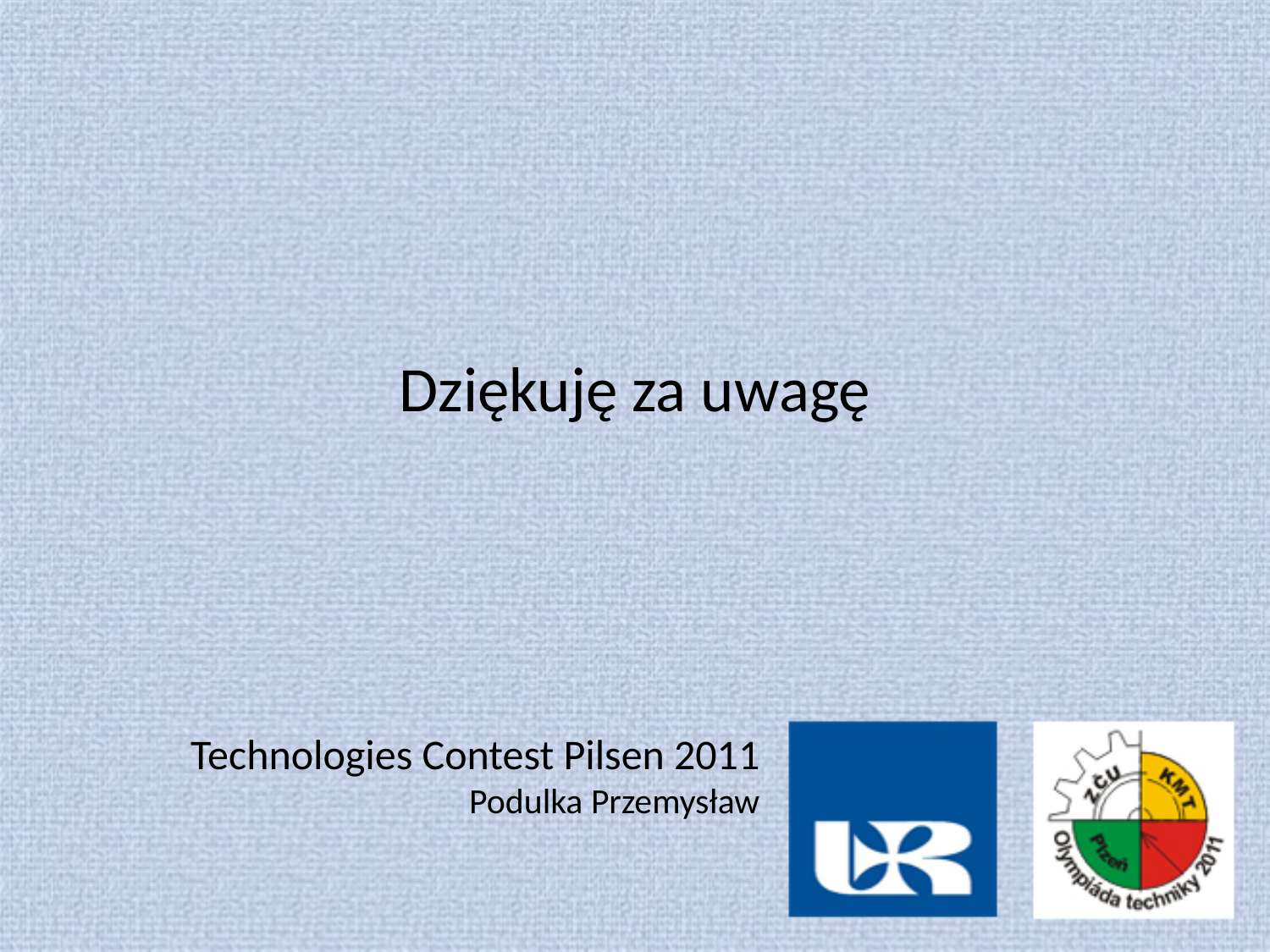

Dziękuję za uwagę
Technologies Contest Pilsen 2011
Podulka Przemysław